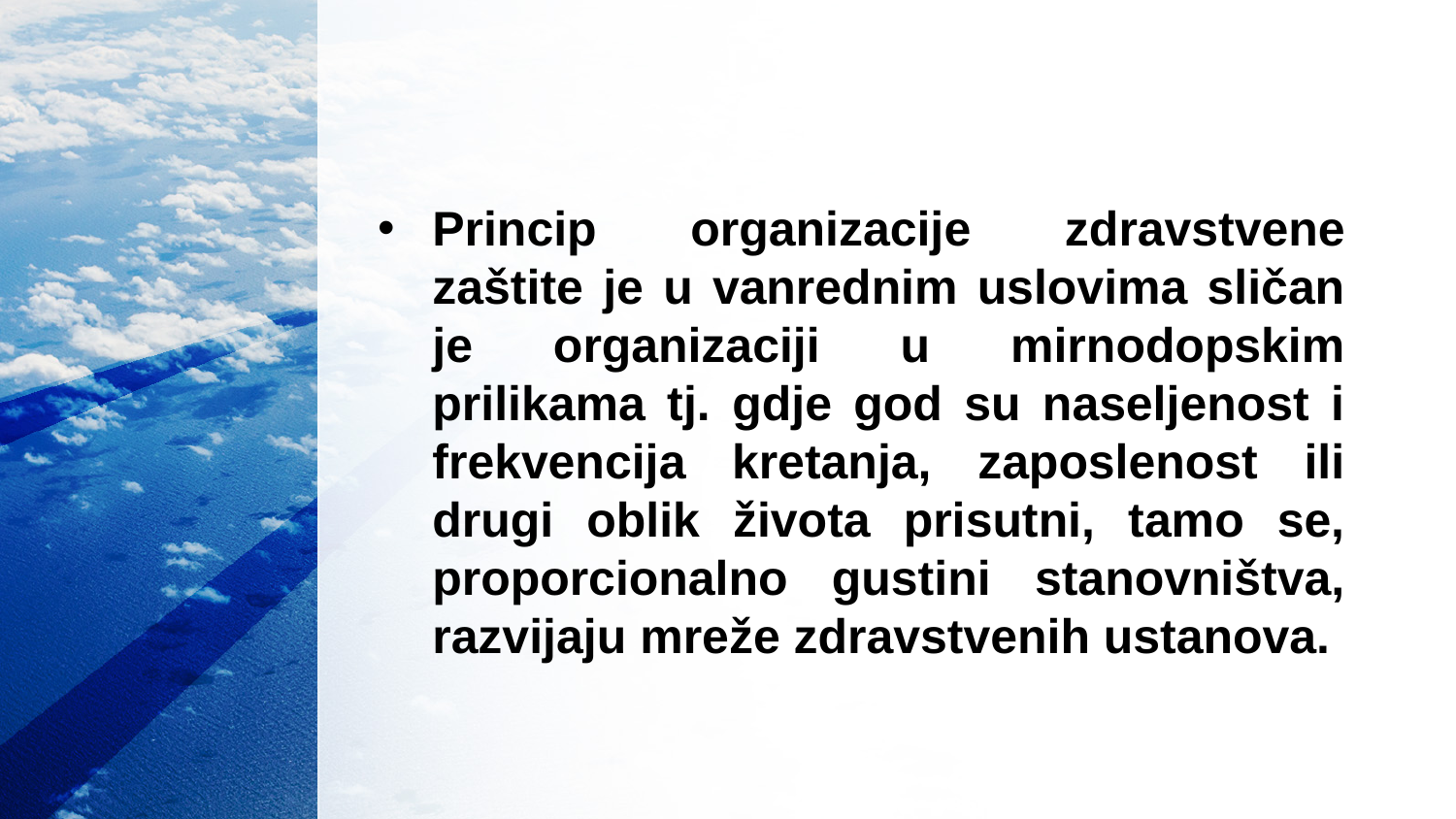

Princip organizacije zdravstvene zaštite je u vanrednim uslovima sličan je organizaciji u mirnodopskim prilikama tj. gdje god su naseljenost i frekvencija kretanja, zaposlenost ili drugi oblik života prisutni, tamo se, proporcionalno gustini stanovništva, razvijaju mreže zdravstvenih ustanova.